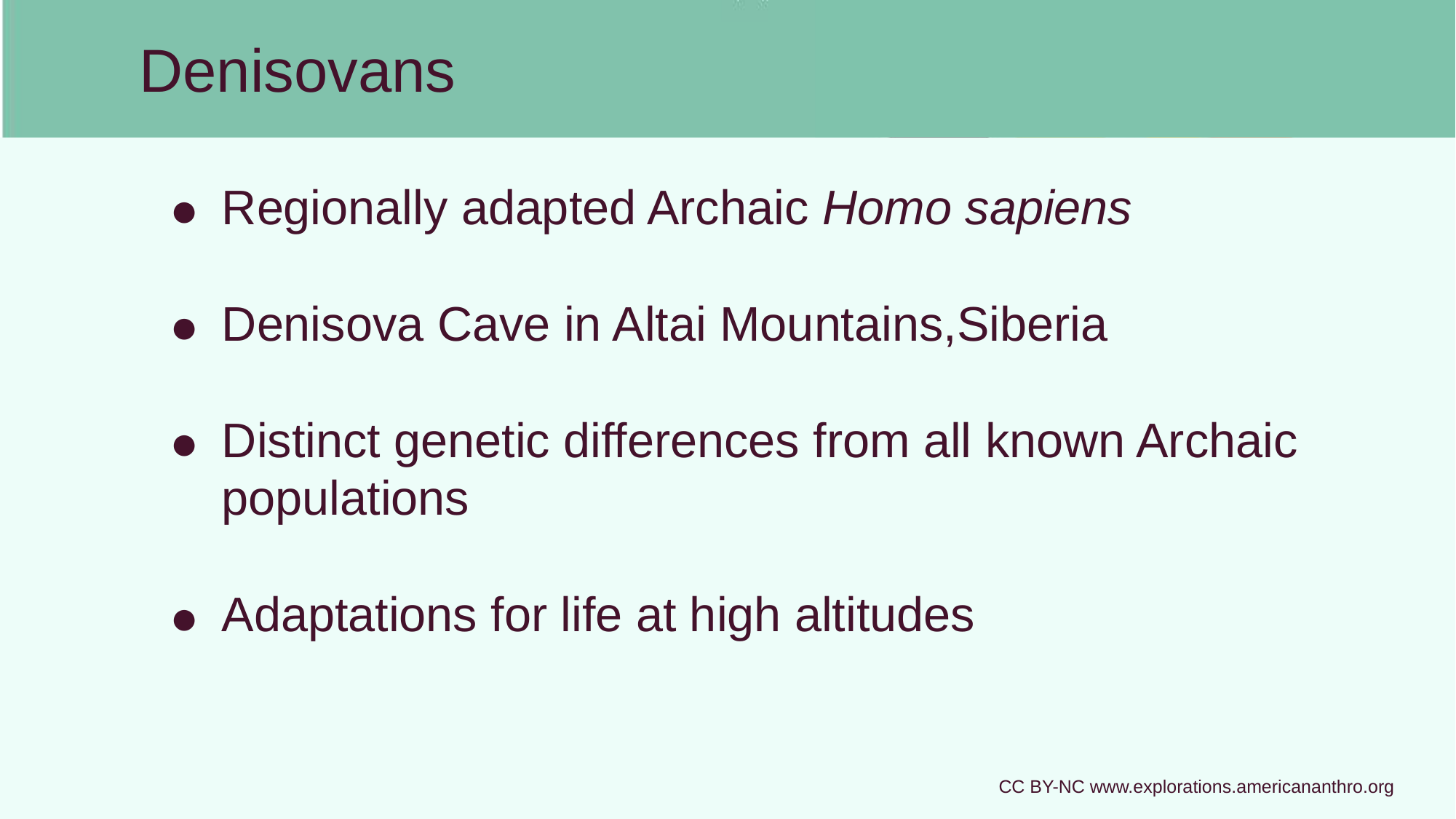

# Denisovans
Regionally adapted Archaic Homo sapiens

Denisova Cave in Altai Mountains,Siberia

Distinct genetic differences from all known Archaic populations

Adaptations for life at high altitudes